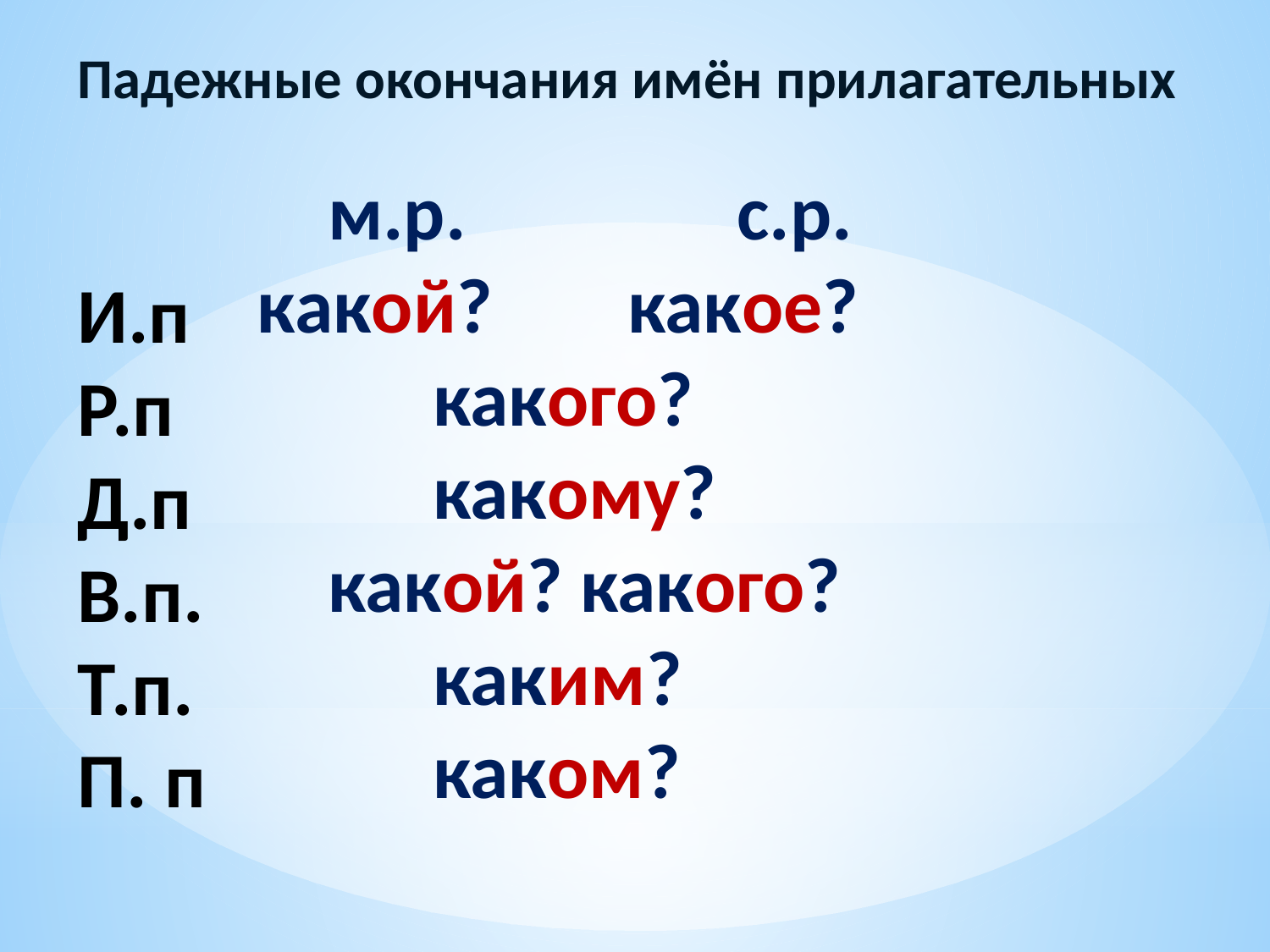

Падежные окончания имён прилагательных
    м.р.
какой?
          какого?
          какому?
    какой? какого?
          каким?
          каком?
с.р.
какое?

И.п
Р.п
Д.п
В.п.
Т.п.
П. п